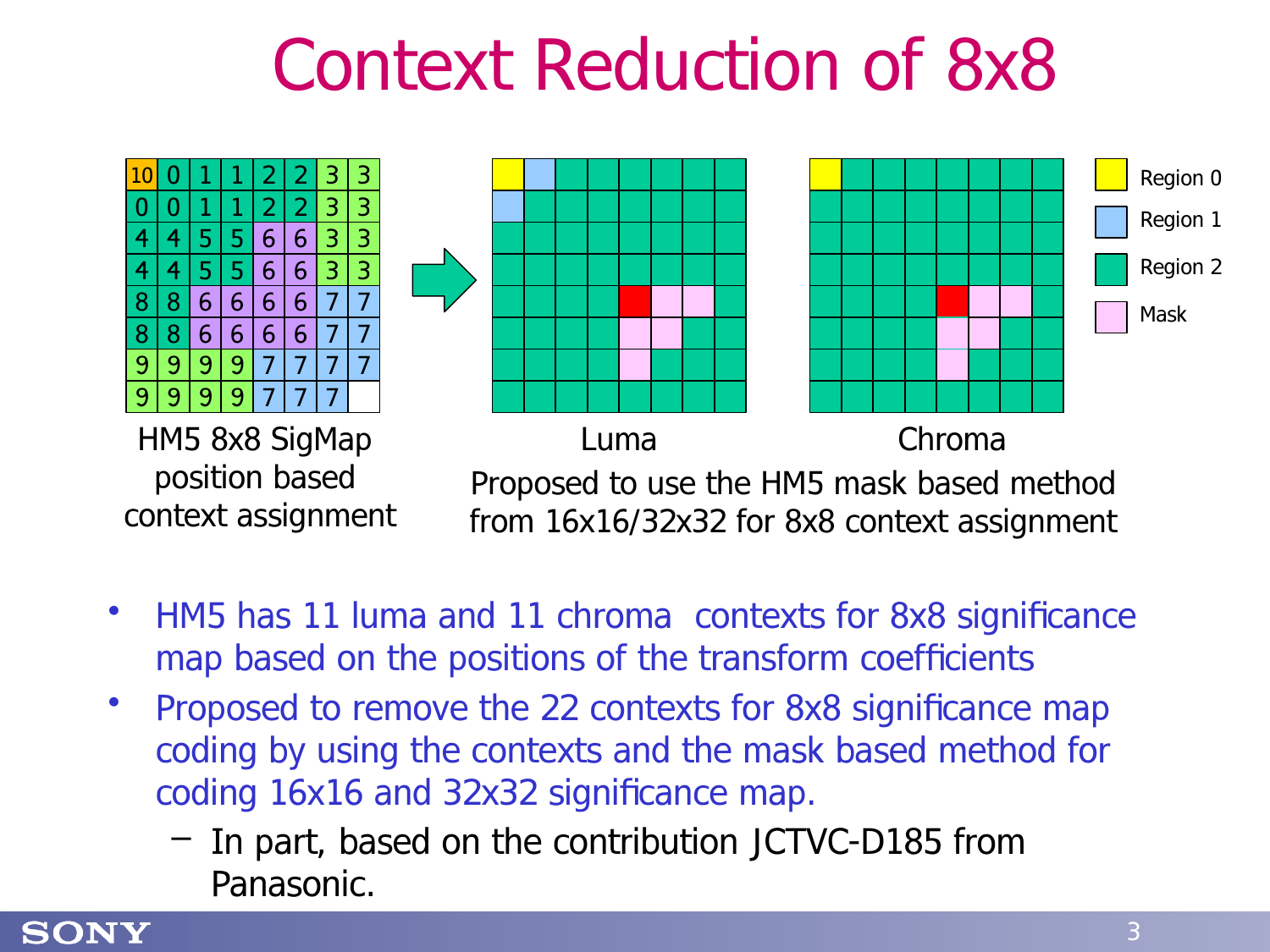

# Context Reduction of 8x8
10
0
1
1
2
2
3
3
0
0
1
1
2
2
3
3
4
4
5
5
6
6
3
3
4
4
5
5
6
6
3
3
8
8
6
6
6
6
7
7
8
8
6
6
6
6
7
7
9
9
9
9
7
7
7
7
9
9
9
9
7
7
7

Region 0
Region 1

Region 2

Mask

HM5 8x8 SigMap
position based
context assignment
Luma
Chroma
Proposed to use the HM5 mask based method from 16x16/32x32 for 8x8 context assignment
HM5 has 11 luma and 11 chroma  contexts for 8x8 significance map based on the positions of the transform coefficients
Proposed to remove the 22 contexts for 8x8 significance map coding by using the contexts and the mask based method for coding 16x16 and 32x32 significance map.
In part, based on the contribution JCTVC-D185 from Panasonic.
3